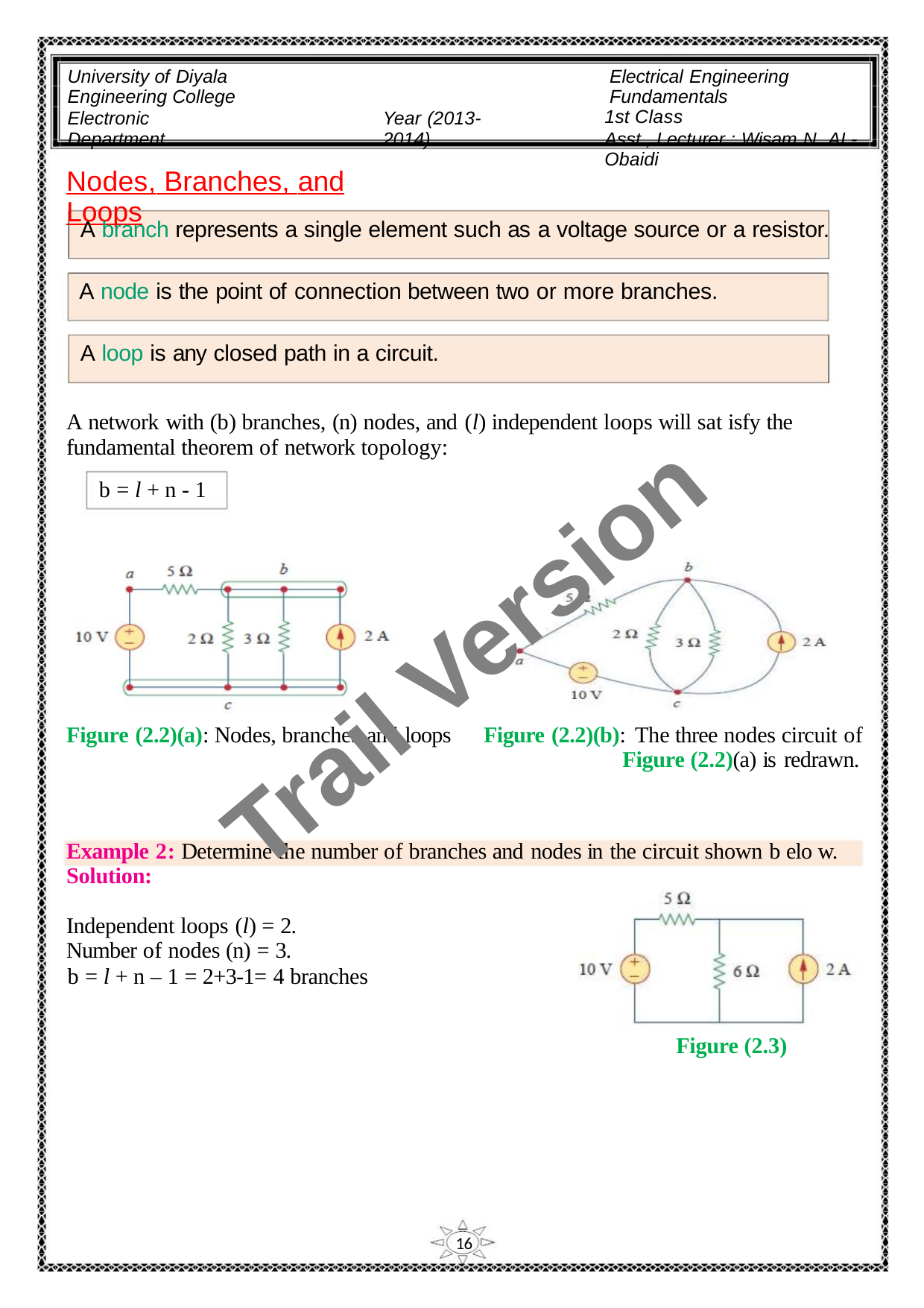

University of Diyala
Engineering College
Electronic Department
Electrical Engineering Fundamentals
1st Class
Asst., Lecturer : Wisam N. AL-Obaidi
Year (2013-2014)
Nodes, Branches, and Loops
A branch represents a single element such as a voltage source or a resistor.
A node is the point of connection between two or more branches.
A loop is any closed path in a circuit.
A network with (b) branches, (n) nodes, and (l) independent loops will sat isfy the
fundamental theorem of network topology:
b = l + n - 1
Trail Version
Trail Version
Trail Version
Trail Version
Trail Version
Trail Version
Trail Version
Trail Version
Trail Version
Trail Version
Trail Version
Trail Version
Trail Version
Figure (2.2)(a): Nodes, branches and loops
Figure (2.2)(b): The three nodes circuit of
Figure (2.2)(a) is redrawn.
Example 2: Determine the number of branches and nodes in the circuit shown b elo w.
Solution:
Independent loops (l) = 2.
Number of nodes (n) = 3.
b = l + n – 1 = 2+3-1= 4 branches
Figure (2.3)
16